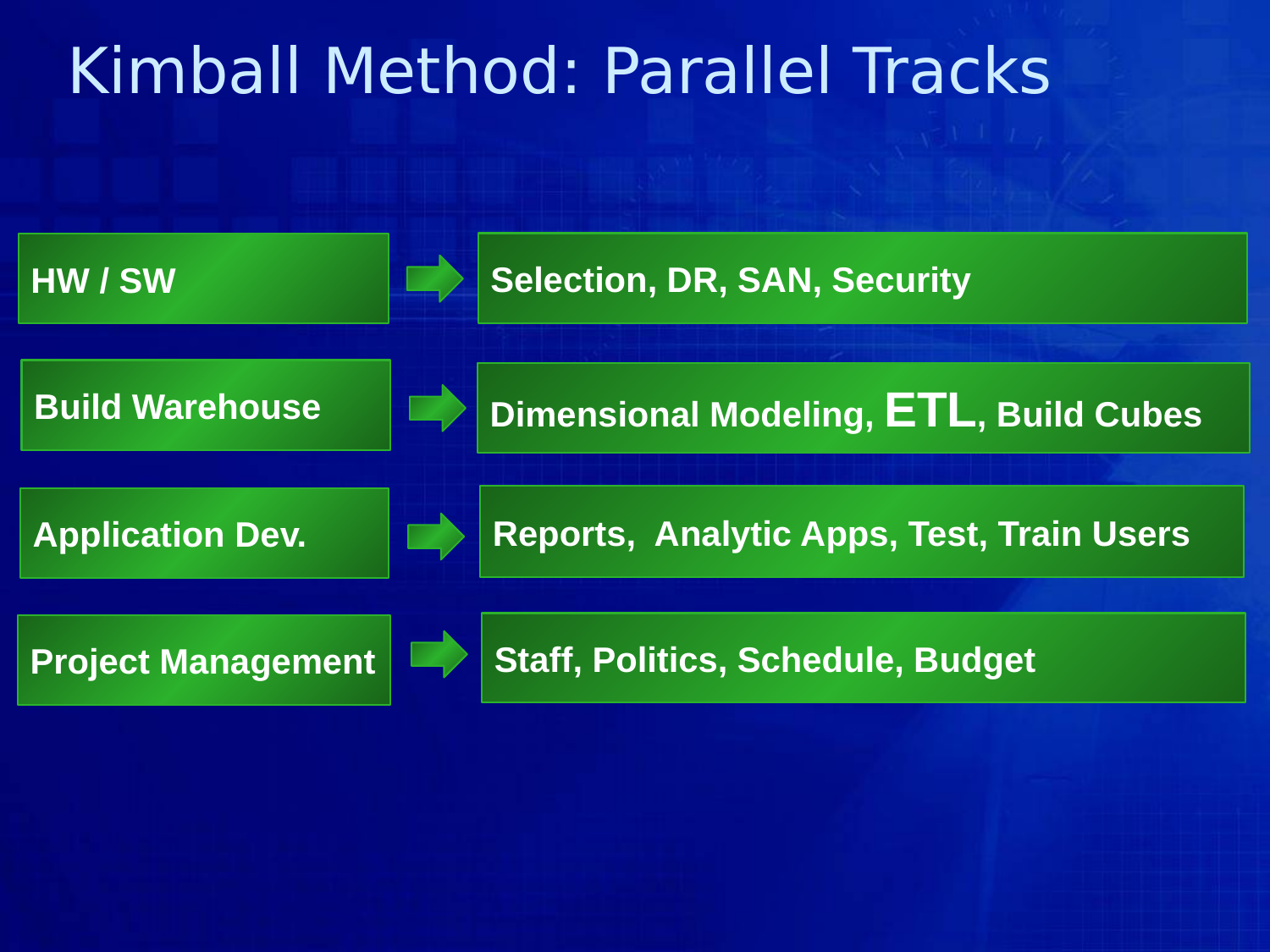

# Kimball Method: Parallel Tracks
Selection, DR, SAN, Security
HW / SW

Build Warehouse
Dimensional Modeling, ETL, Build Cubes

Reports,  Analytic Apps, Test, Train Users
Application Dev.

Staff, Politics, Schedule, Budget
Project Management